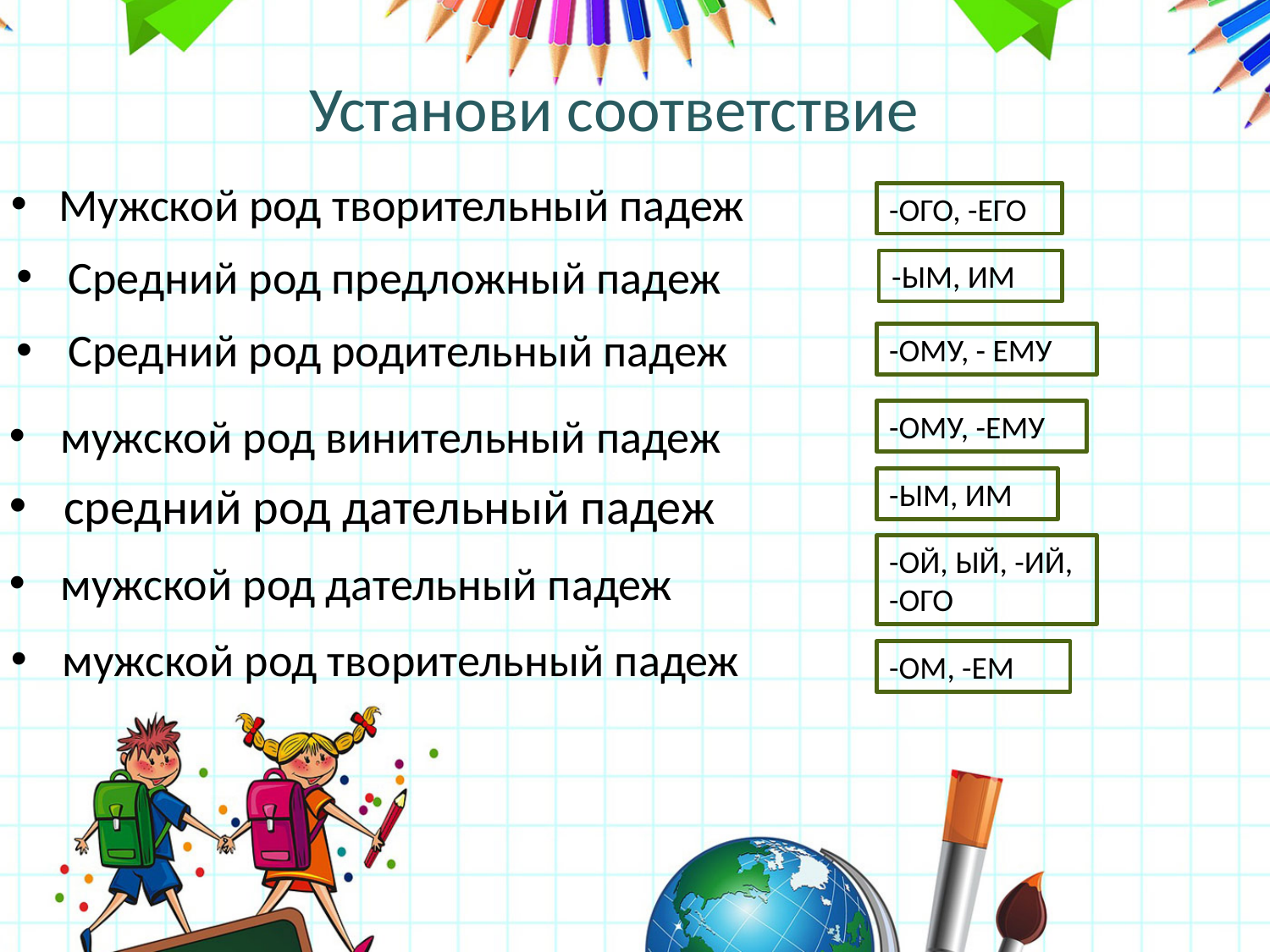

# Установи соответствие
Мужской род творительный падеж

-ОГО, -ЕГО
Средний род предложный падеж
-ЫМ, ИМ
Средний род родительный падеж
-ОМУ, - ЕМУ
мужской род винительный падеж
-ОМУ, -ЕМУ
средний род дательный падеж
-ЫМ, ИМ
-ОЙ, ЫЙ, -ИЙ, -ОГО
мужской род дательный падеж
мужской род творительный падеж
-ОМ, -ЕМ